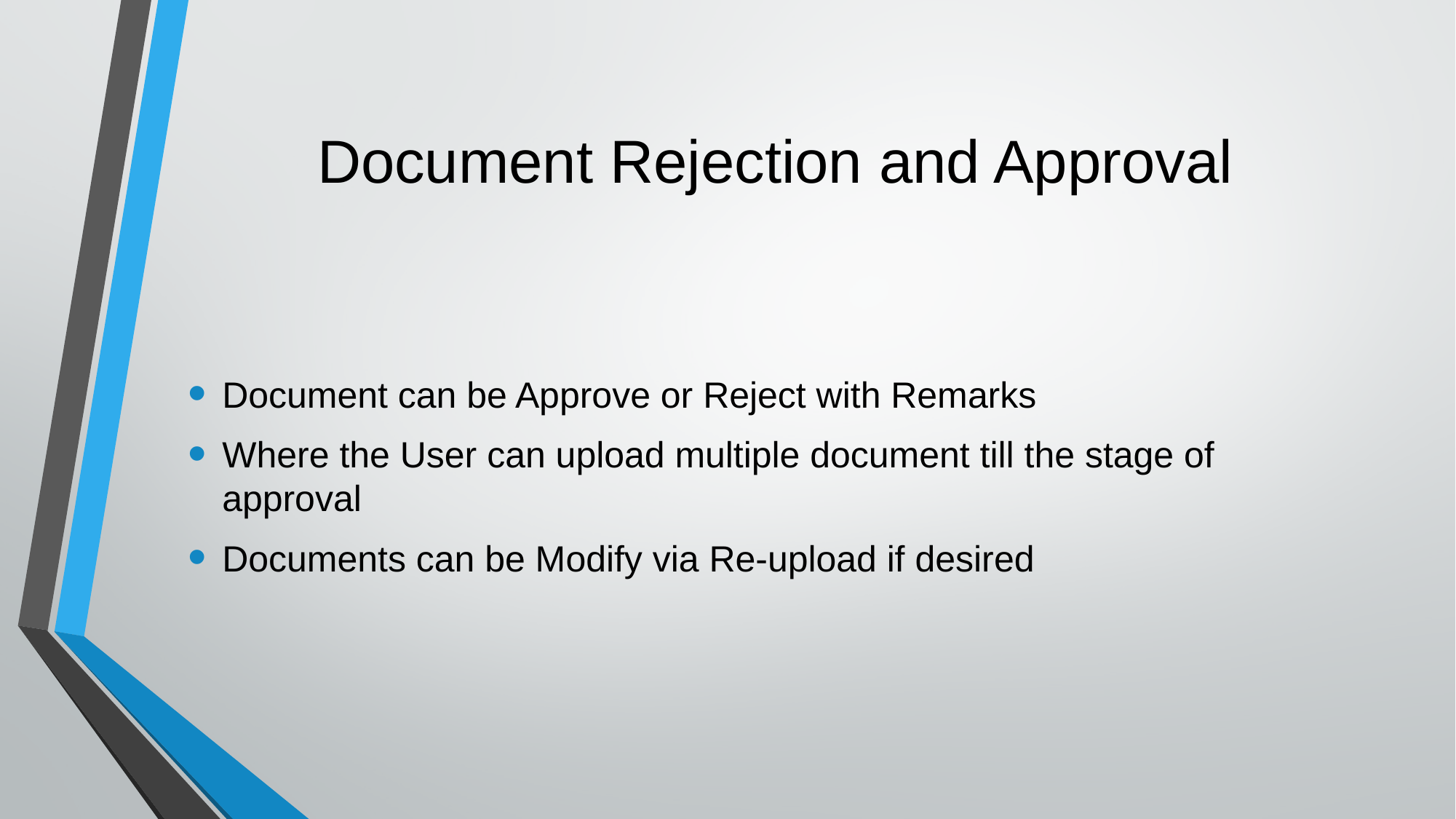

# Document Rejection and Approval
Document can be Approve or Reject with Remarks
Where the User can upload multiple document till the stage of approval
Documents can be Modify via Re-upload if desired